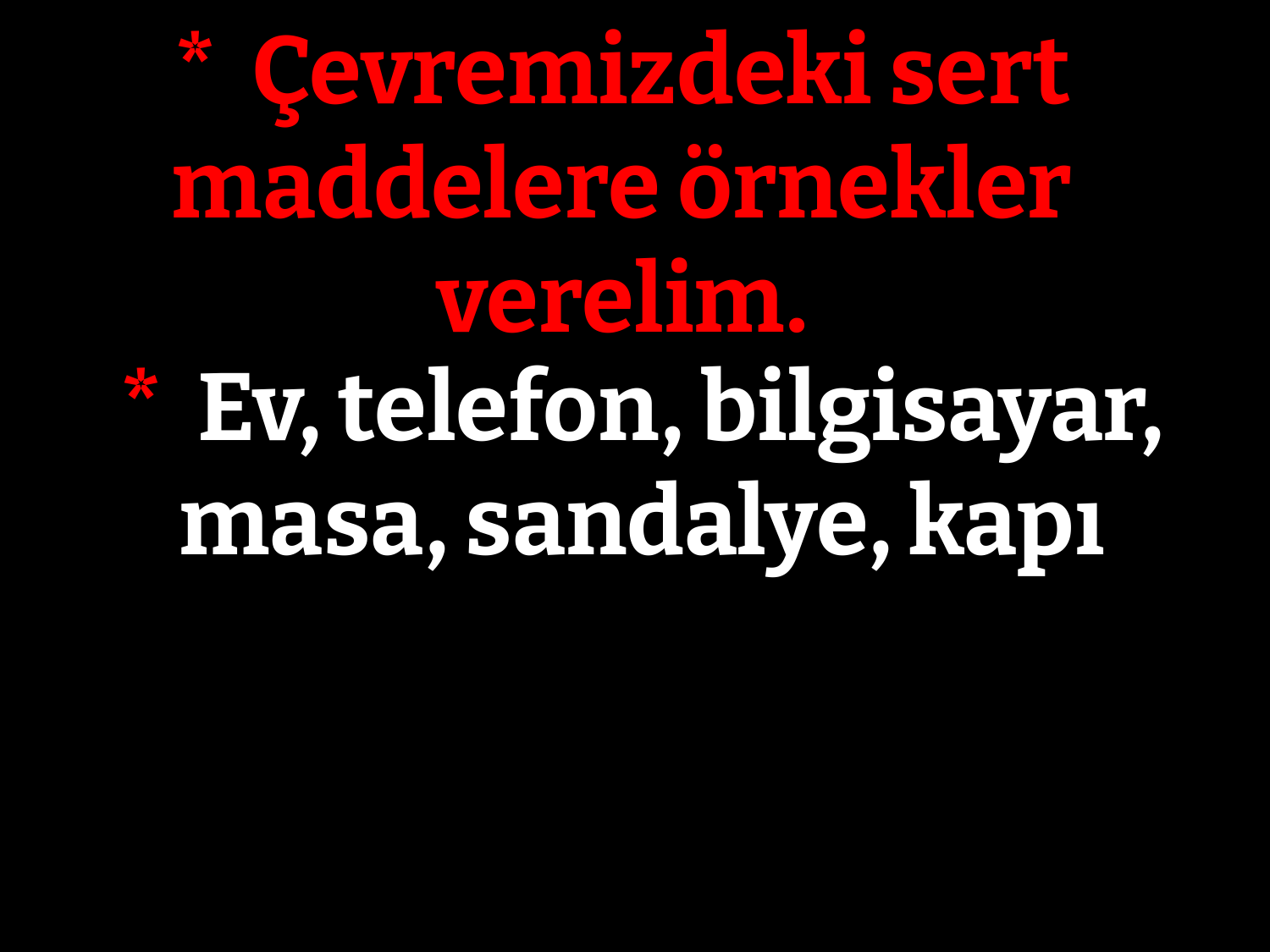

*  Çevremizdeki sert maddelere örnekler verelim.
*  Ev, telefon, bilgisayar, masa, sandalye, kapı